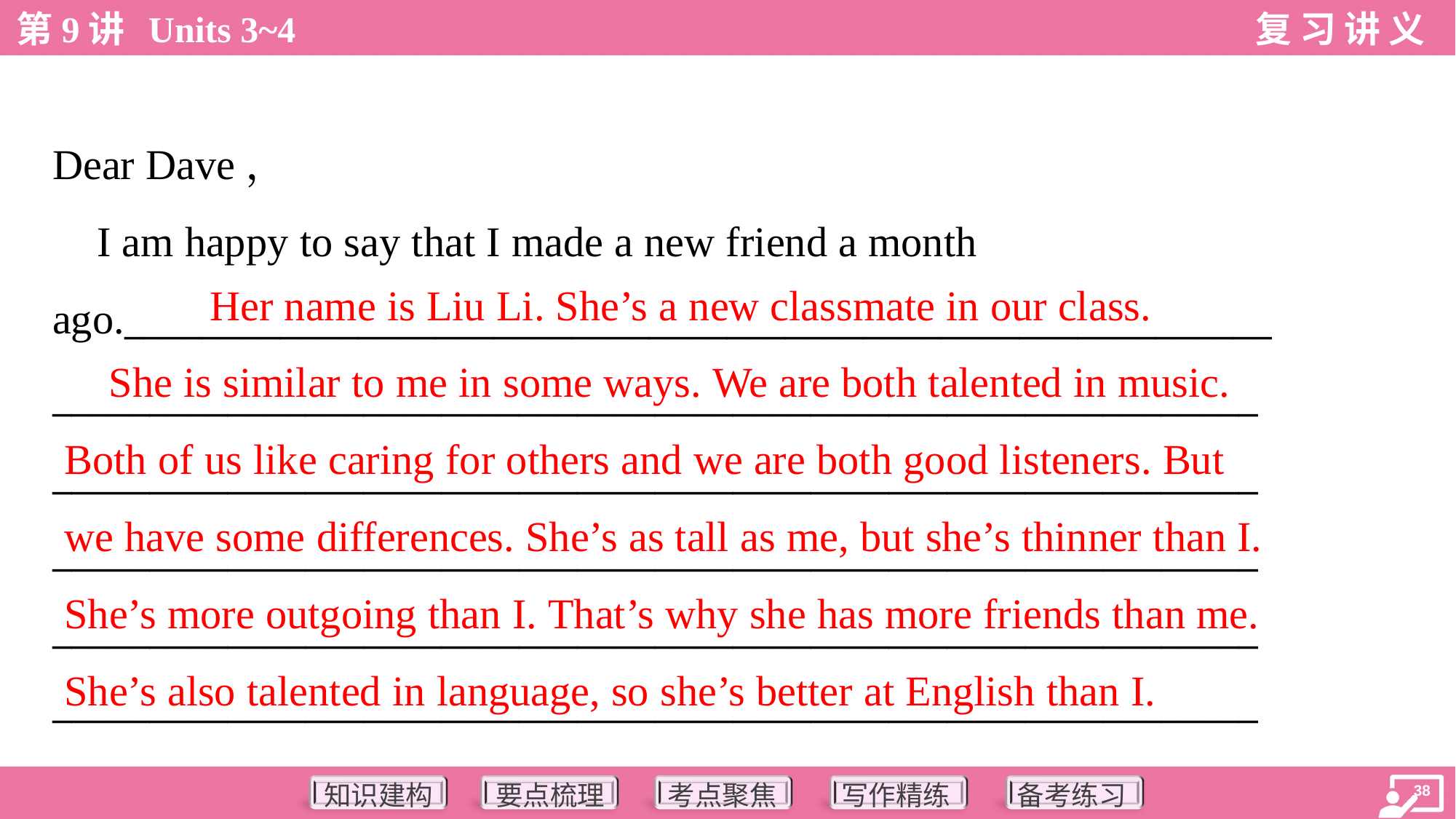

Dear Dave，
    I am happy to say that I made a new friend a month
ago.___________________________________________________________
______________________________________________________________
______________________________________________________________
______________________________________________________________
______________________________________________________________
______________________________________________________________
Her name is Liu Li. She’s a new classmate in our class.
    She is similar to me in some ways. We are both talented in music.
Both of us like caring for others and we are both good listeners. But
we have some differences. She’s as tall as me, but she’s thinner than I.
She’s more outgoing than I. That’s why she has more friends than me.
She’s also talented in language, so she’s better at English than I.